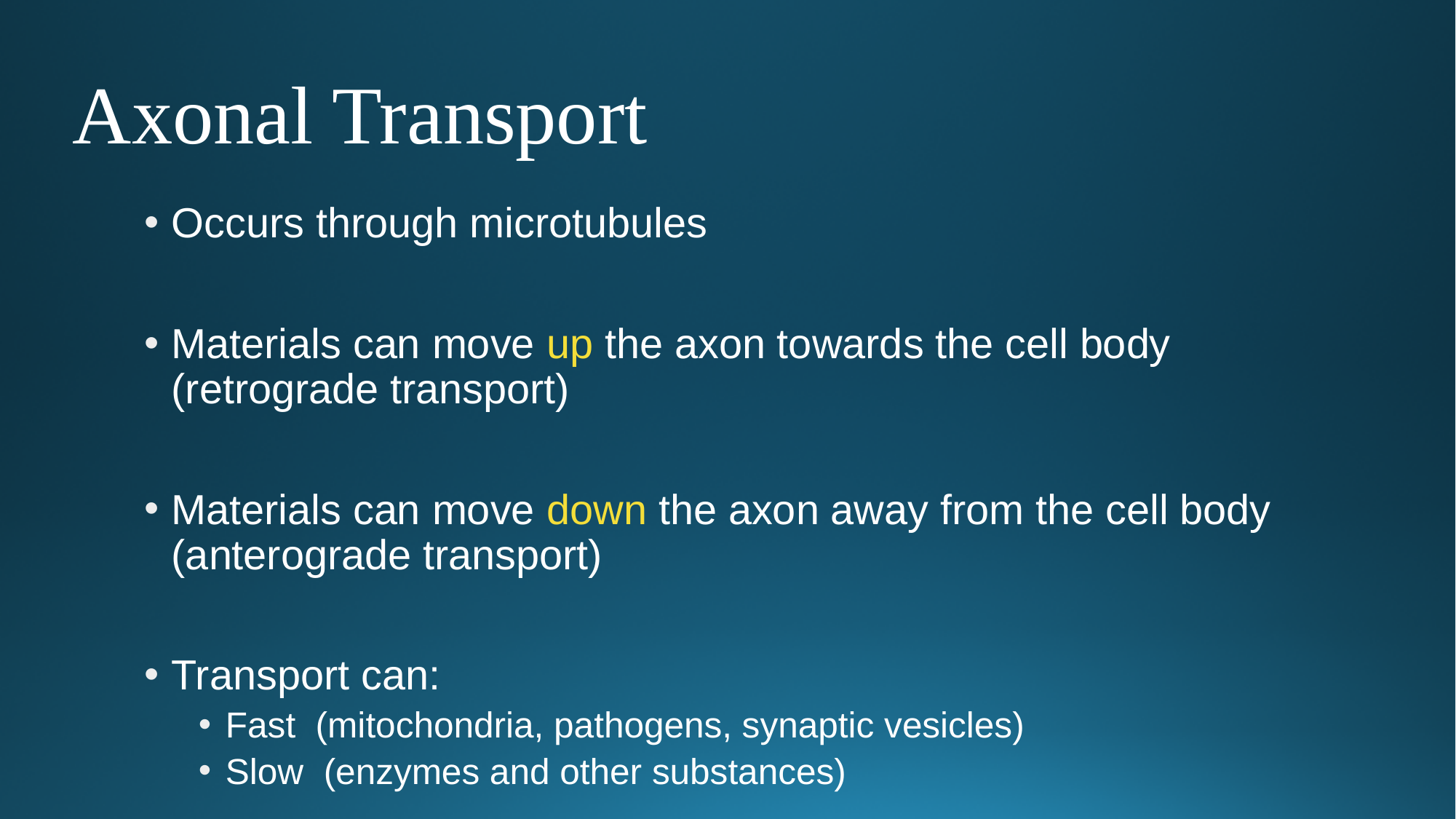

# Axonal Transport
Occurs through microtubules

Materials can move up the axon towards the cell body (retrograde transport)

Materials can move down the axon away from the cell body (anterograde transport)

Transport can:
Fast  (mitochondria, pathogens, synaptic vesicles)
Slow  (enzymes and other substances)